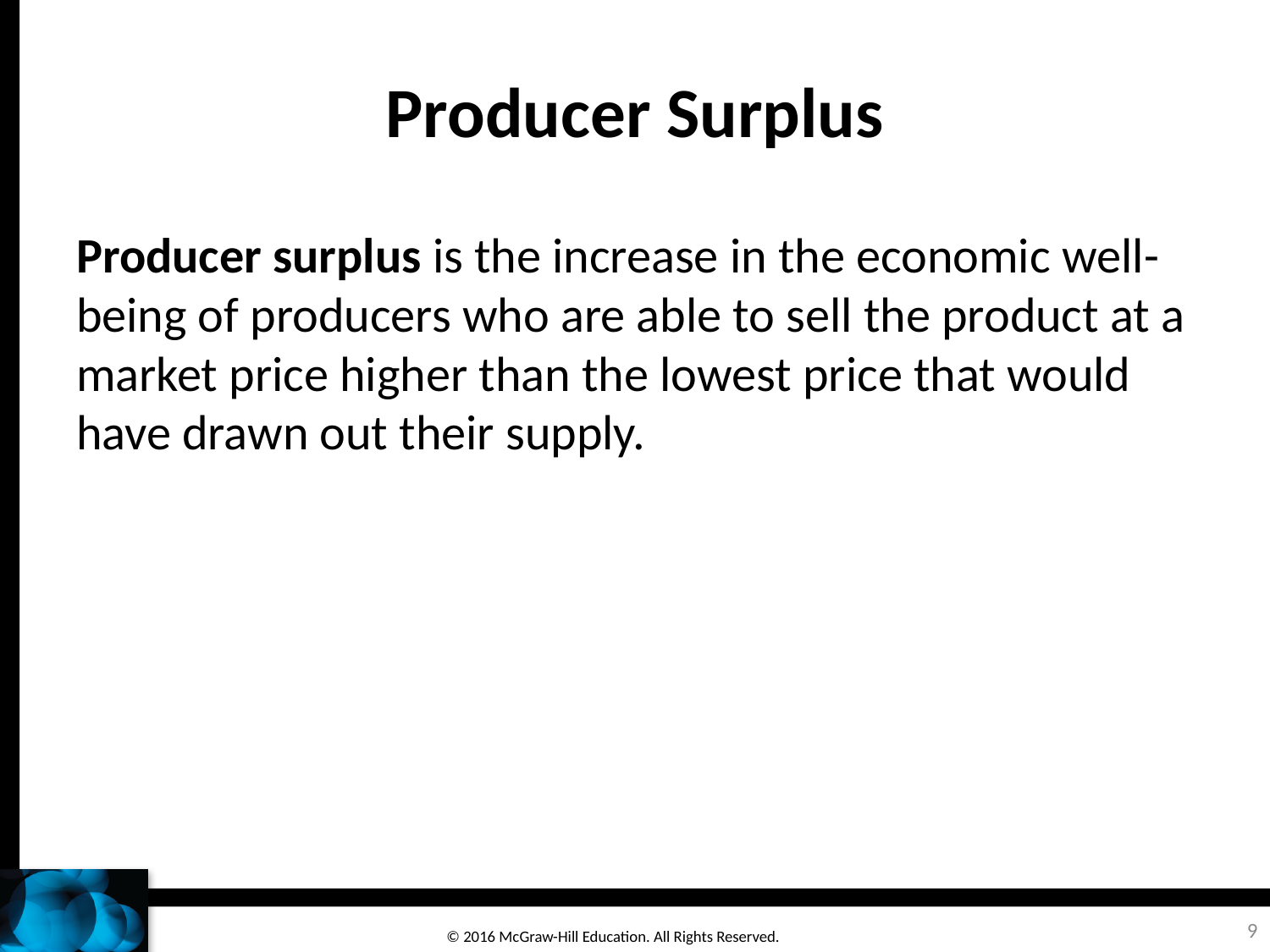

# Producer Surplus

Producer surplus is the increase in the economic well-being of producers who are able to sell the product at a market price higher than the lowest price that would have drawn out their supply.
9
© 2016 McGraw-Hill Education. All Rights Reserved.